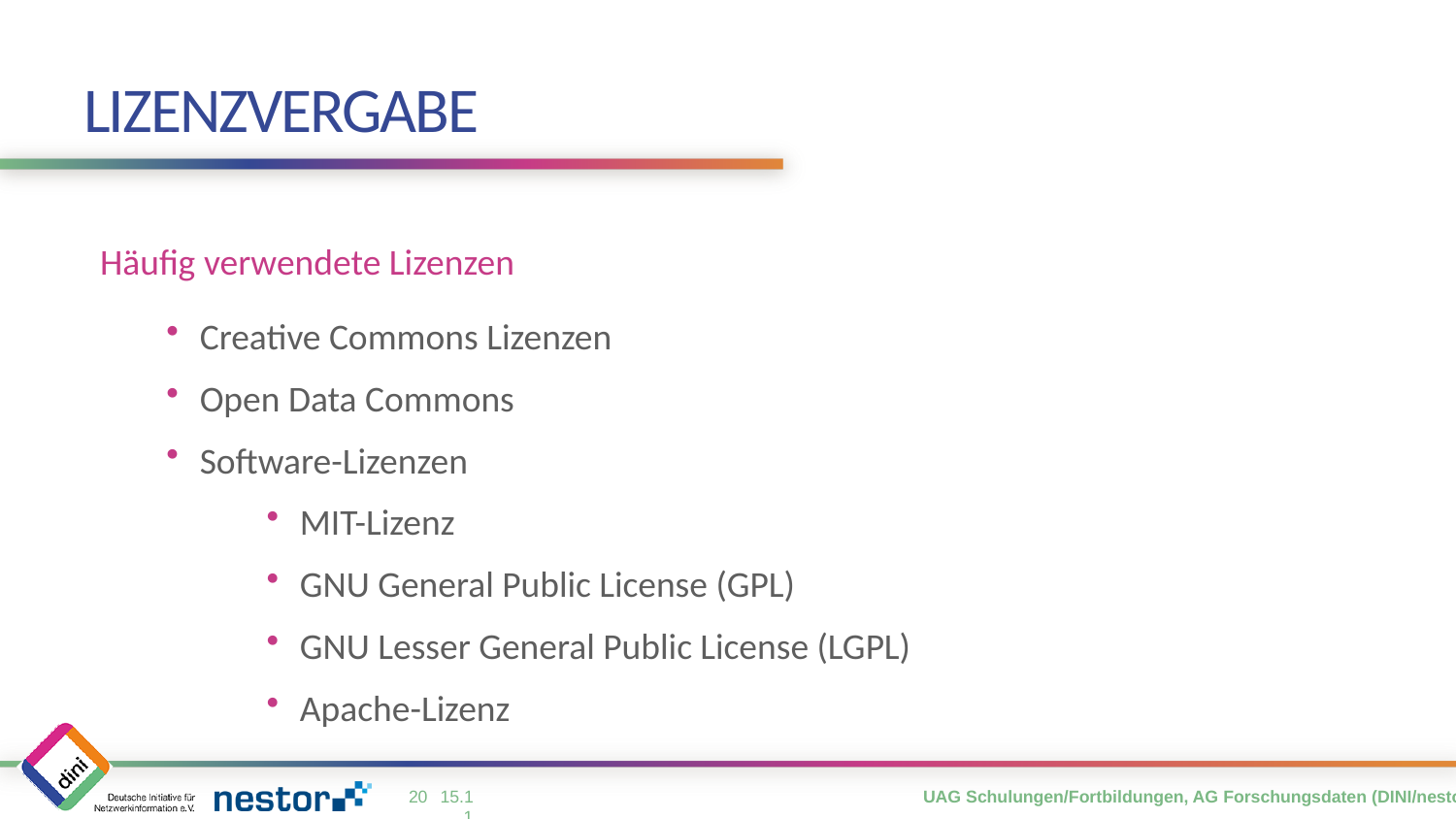

# Lizenzvergabe
Häufig verwendete Lizenzen
Creative Commons Lizenzen
Open Data Commons
Software-Lizenzen
MIT-Lizenz
GNU General Public License (GPL)
GNU Lesser General Public License (LGPL)
Apache-Lizenz

20
15.11